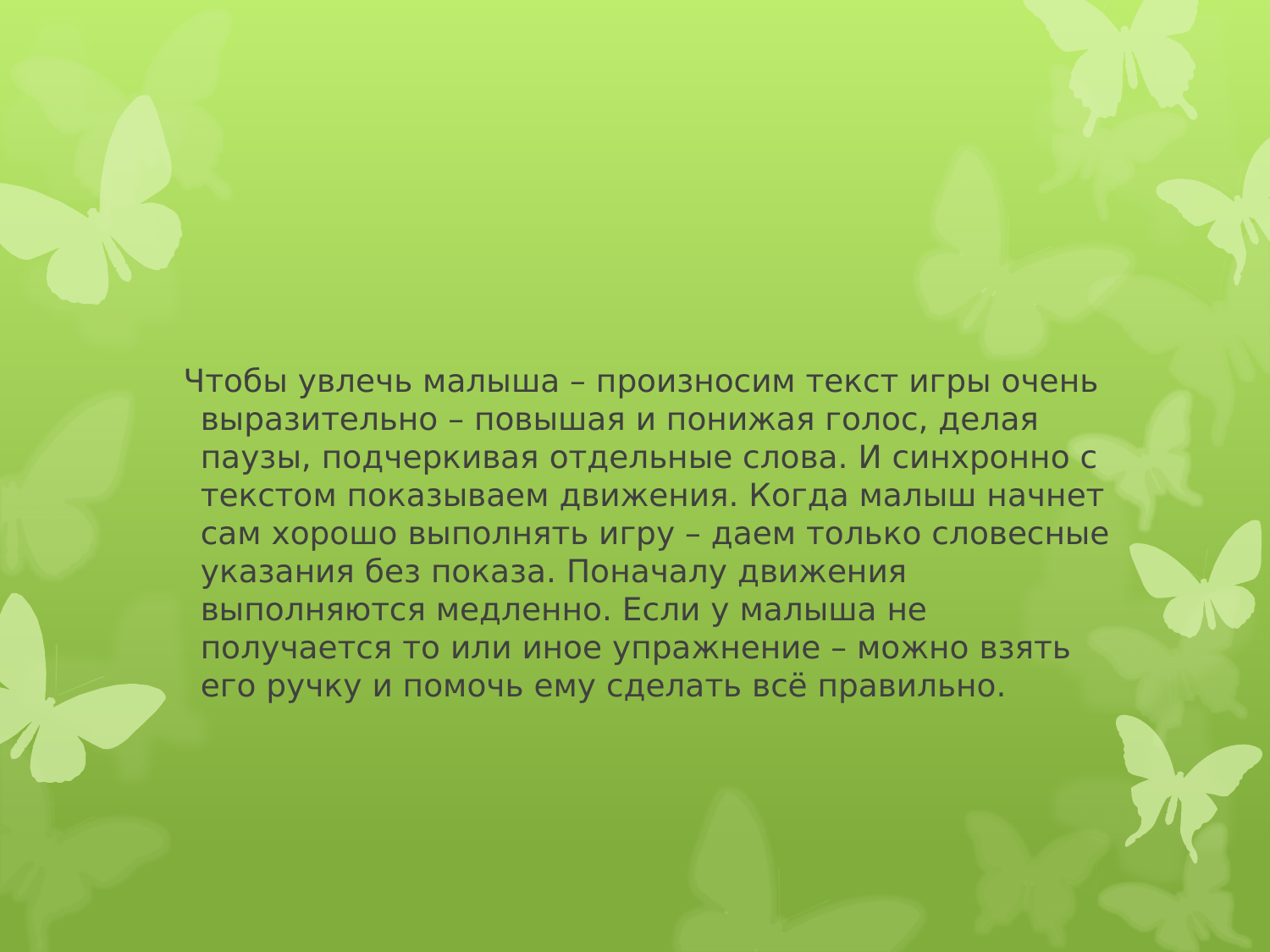

Чтобы увлечь малыша – произносим текст игры очень выразительно – повышая и понижая голос, делая паузы, подчеркивая отдельные слова. И синхронно с текстом показываем движения. Когда малыш начнет сам хорошо выполнять игру – даем только словесные указания без показа. Поначалу движения выполняются медленно. Если у малыша не получается то или иное упражнение – можно взять его ручку и помочь ему сделать всё правильно.